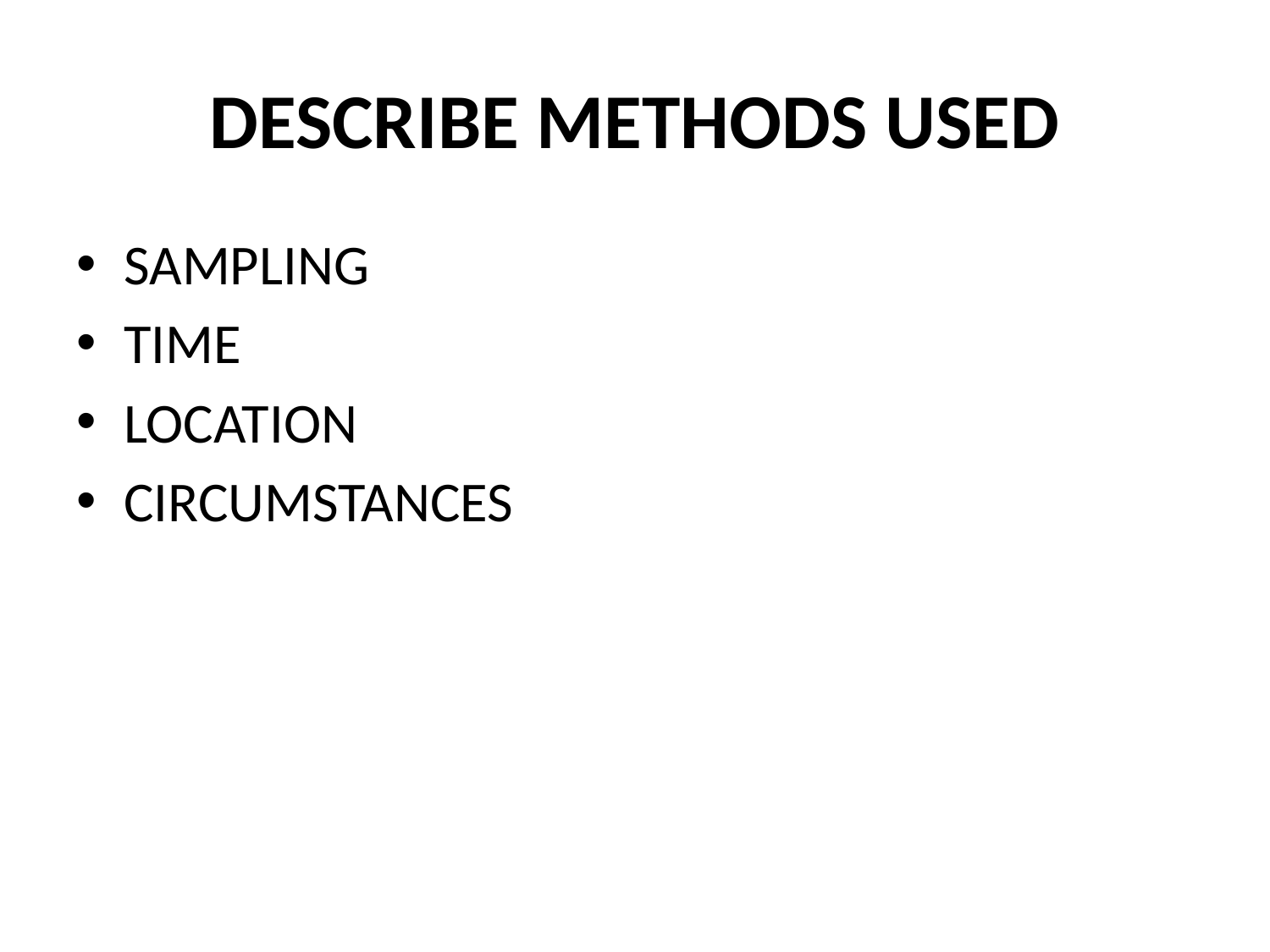

# DESCRIBE METHODS USED
SAMPLING
TIME
LOCATION
CIRCUMSTANCES